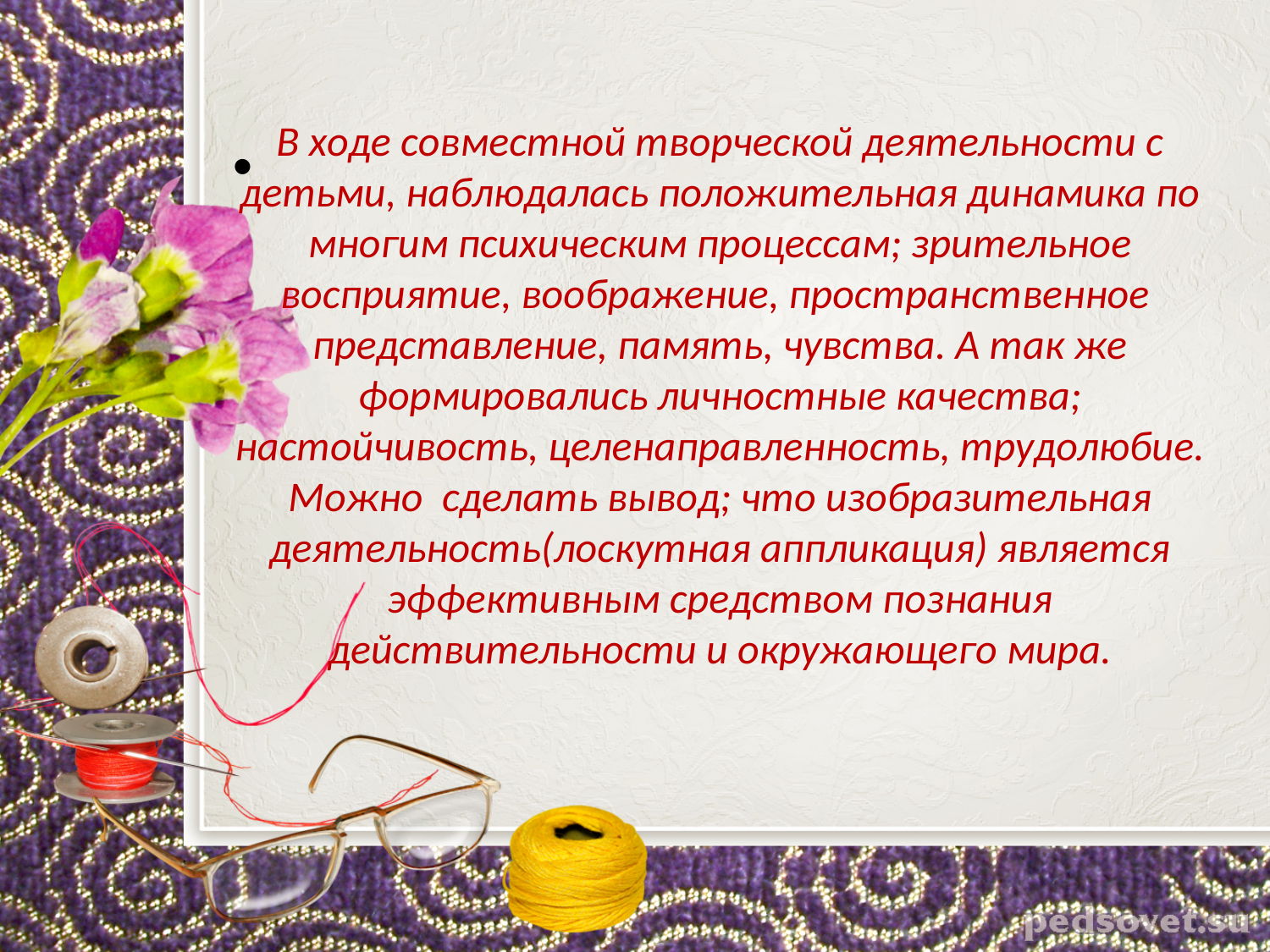

# В ходе совместной творческой деятельности с детьми, наблюдалась положительная динамика по многим психическим процессам; зрительное восприятие, воображение, пространственное  представление, память, чувства. А так же формировались личностные качества; настойчивость, целенаправленность, трудолюбие. Можно  сделать вывод; что изобразительная деятельность(лоскутная аппликация) является эффективным средством познания действительности и окружающего мира.